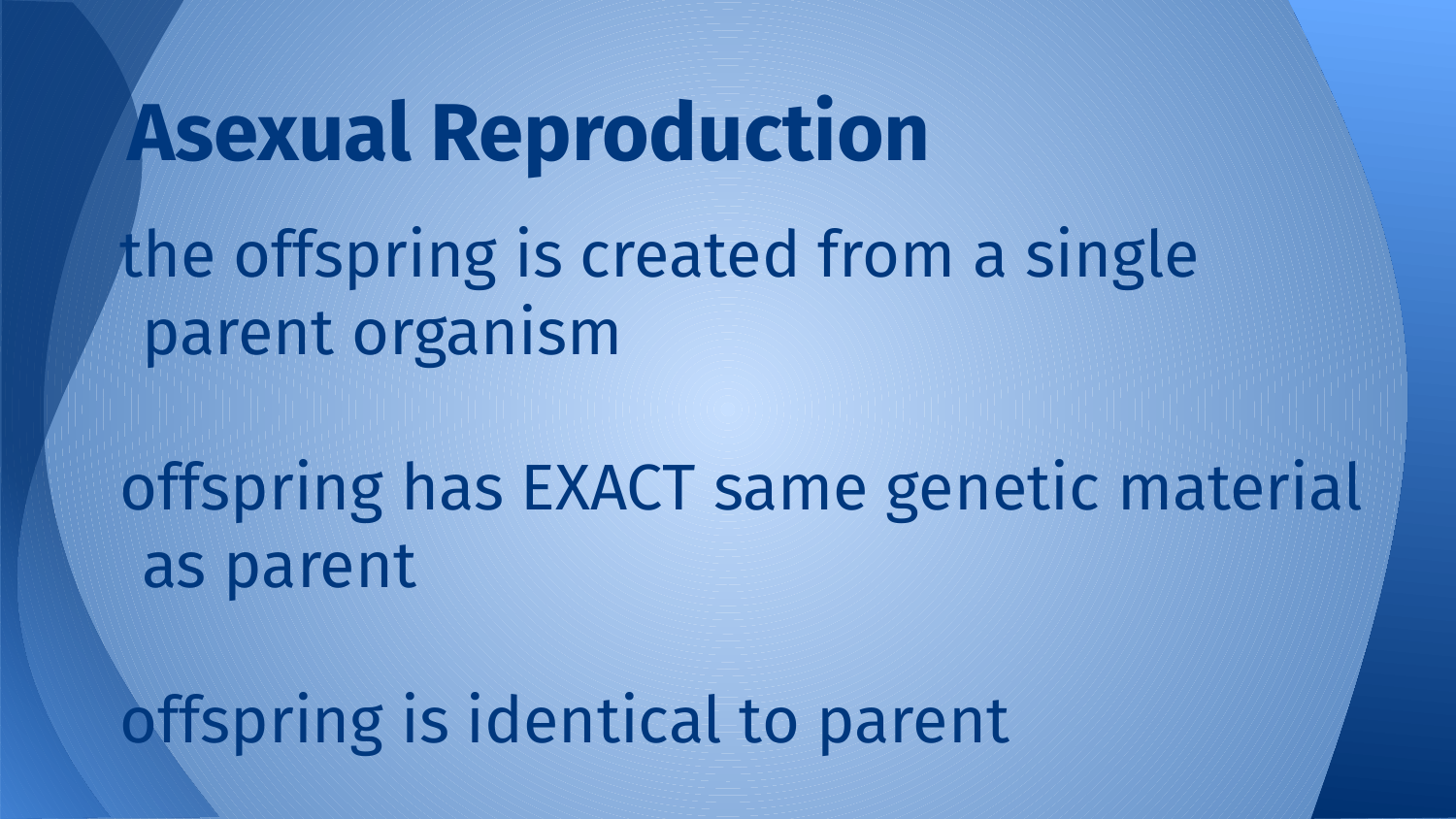

# Asexual Reproduction
the offspring is created from a single parent organism

offspring has EXACT same genetic material as parent

offspring is identical to parent